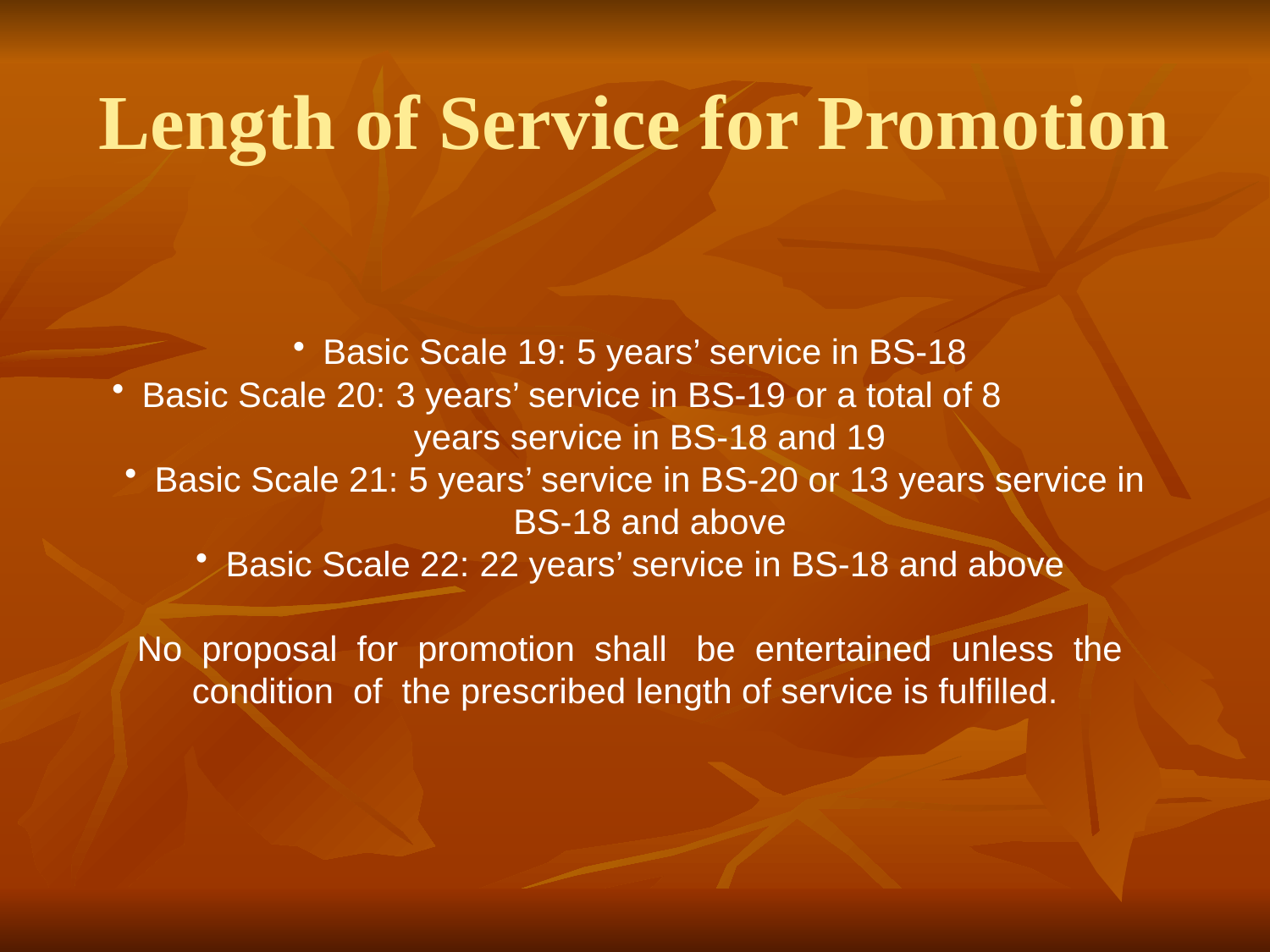

# Length of Service for Promotion

Basic Scale 19: 	5 years’ service in BS-18
Basic Scale 20: 	3 years’ service in BS-19 or a total of 8 		years service in BS-18 and 19
Basic Scale 21:	5 years’ service in BS-20 or 13 years service in BS-18 and above
Basic Scale 22:	22 years’ service in BS-18 and above

No  proposal  for  promotion  shall   be  entertained  unless  the  condition  of  the prescribed length of service is fulfilled.